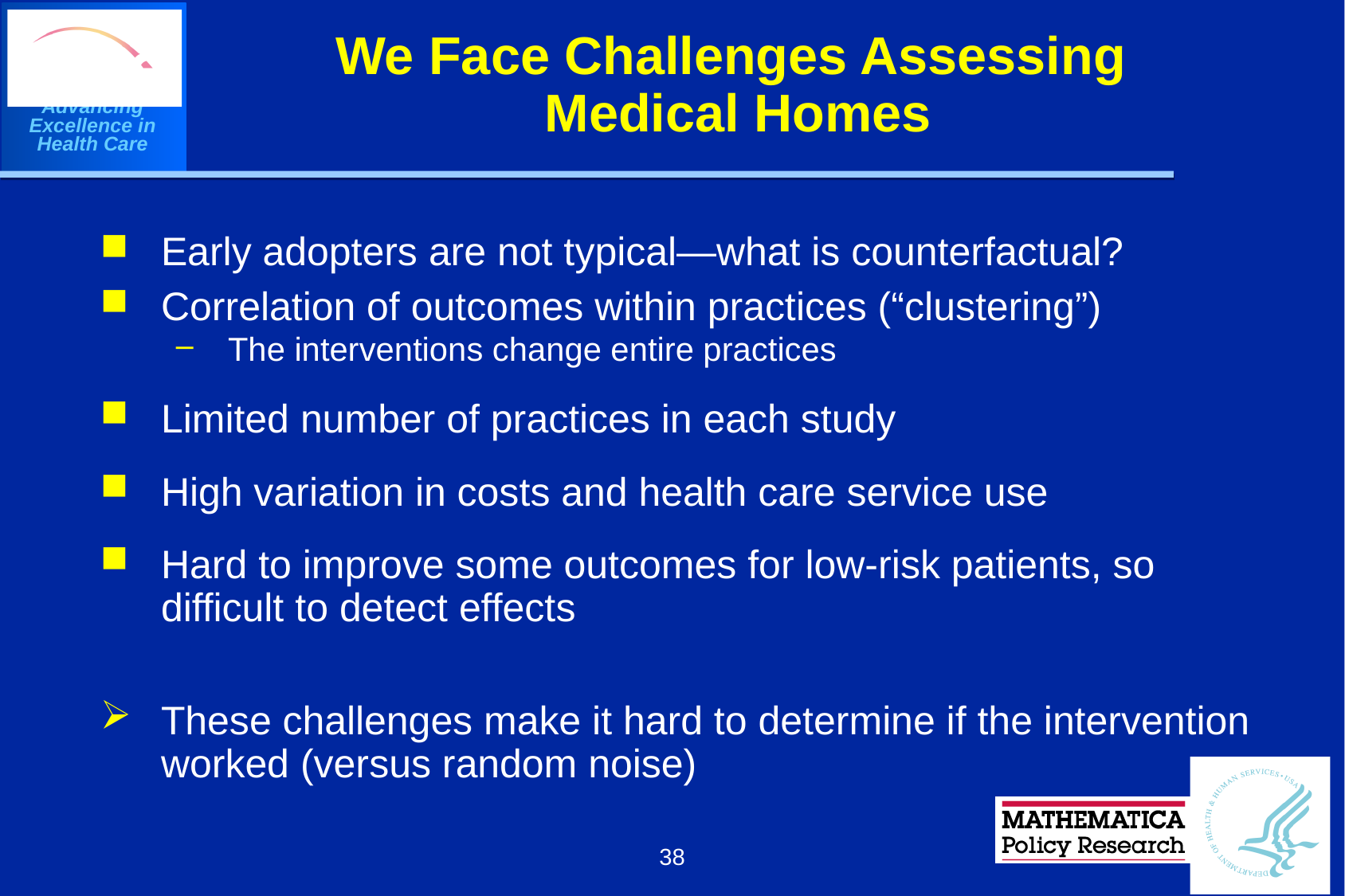

# We Face Challenges Assessing Medical Homes
Early adopters are not typical—what is counterfactual?
Correlation of outcomes within practices (“clustering”)
The interventions change entire practices
Limited number of practices in each study
High variation in costs and health care service use
Hard to improve some outcomes for low-risk patients, so difficult to detect effects

These challenges make it hard to determine if the intervention worked (versus random noise)
38